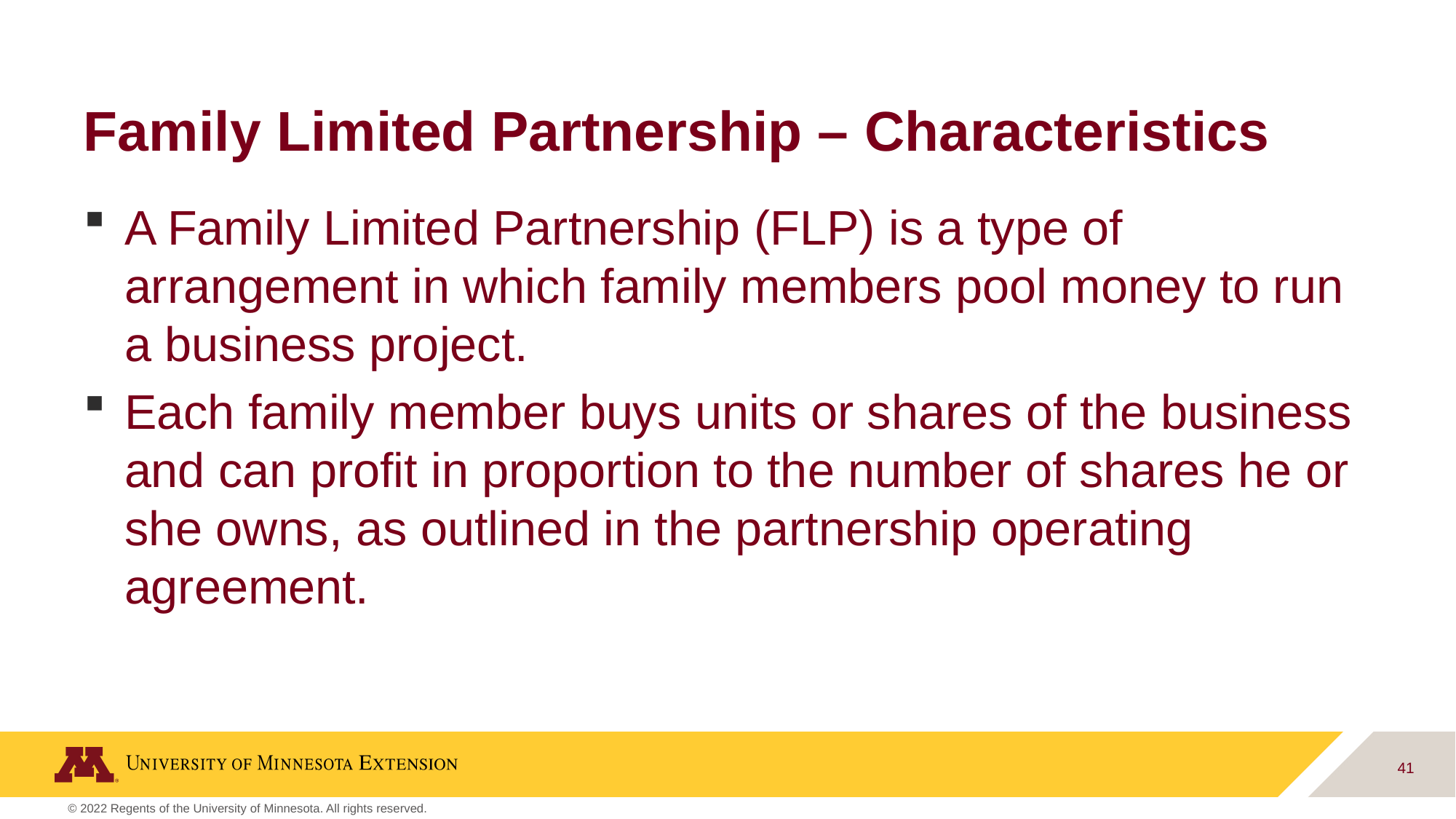

# Family Limited Partnership – Characteristics
A Family Limited Partnership (FLP) is a type of arrangement in which family members pool money to run a business project.
Each family member buys units or shares of the business and can profit in proportion to the number of shares he or she owns, as outlined in the partnership operating agreement.